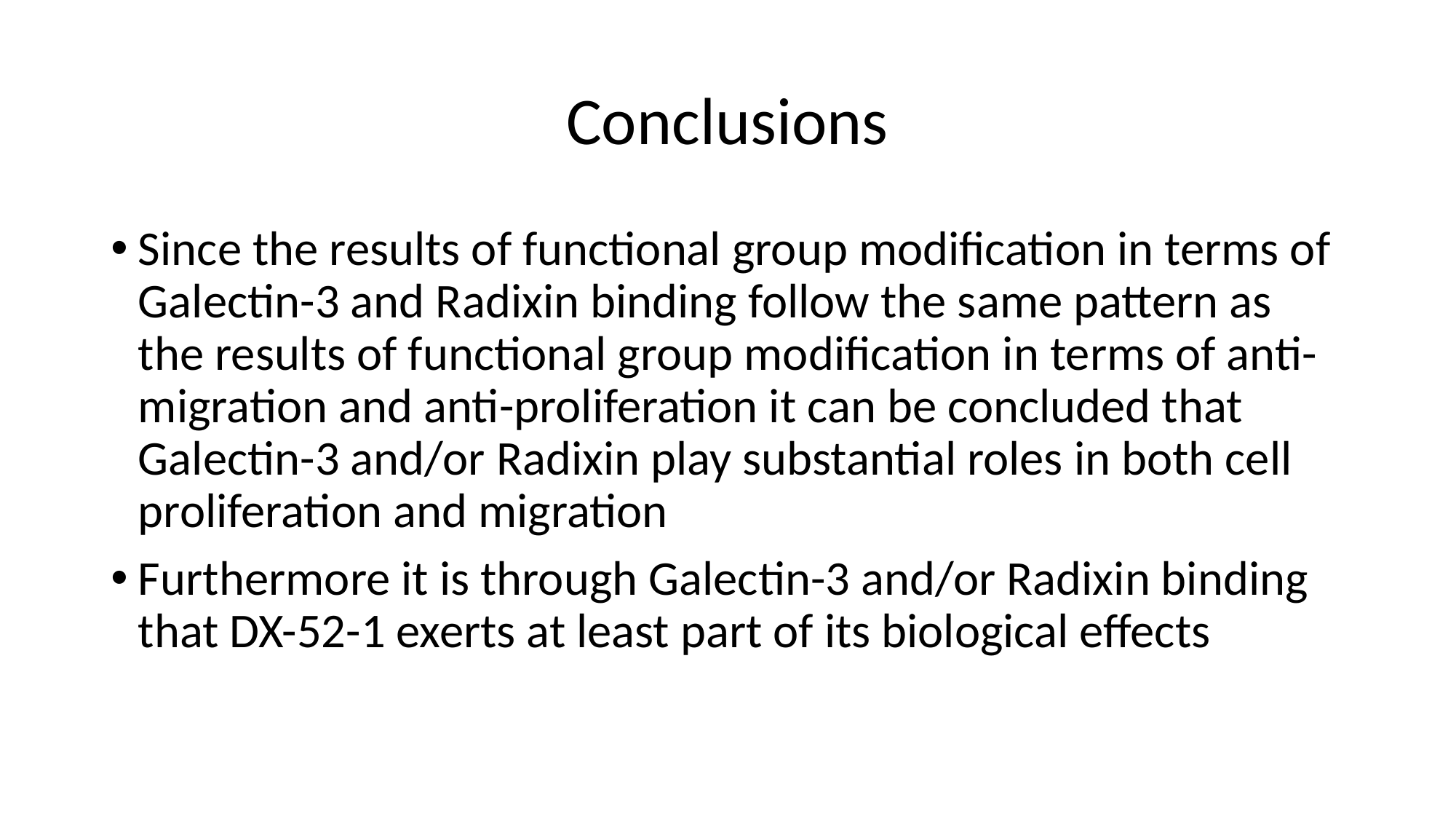

# Conclusions
Since the results of functional group modification in terms of Galectin-3 and Radixin binding follow the same pattern as the results of functional group modification in terms of anti-migration and anti-proliferation it can be concluded that Galectin-3 and/or Radixin play substantial roles in both cell proliferation and migration
Furthermore it is through Galectin-3 and/or Radixin binding that DX-52-1 exerts at least part of its biological effects